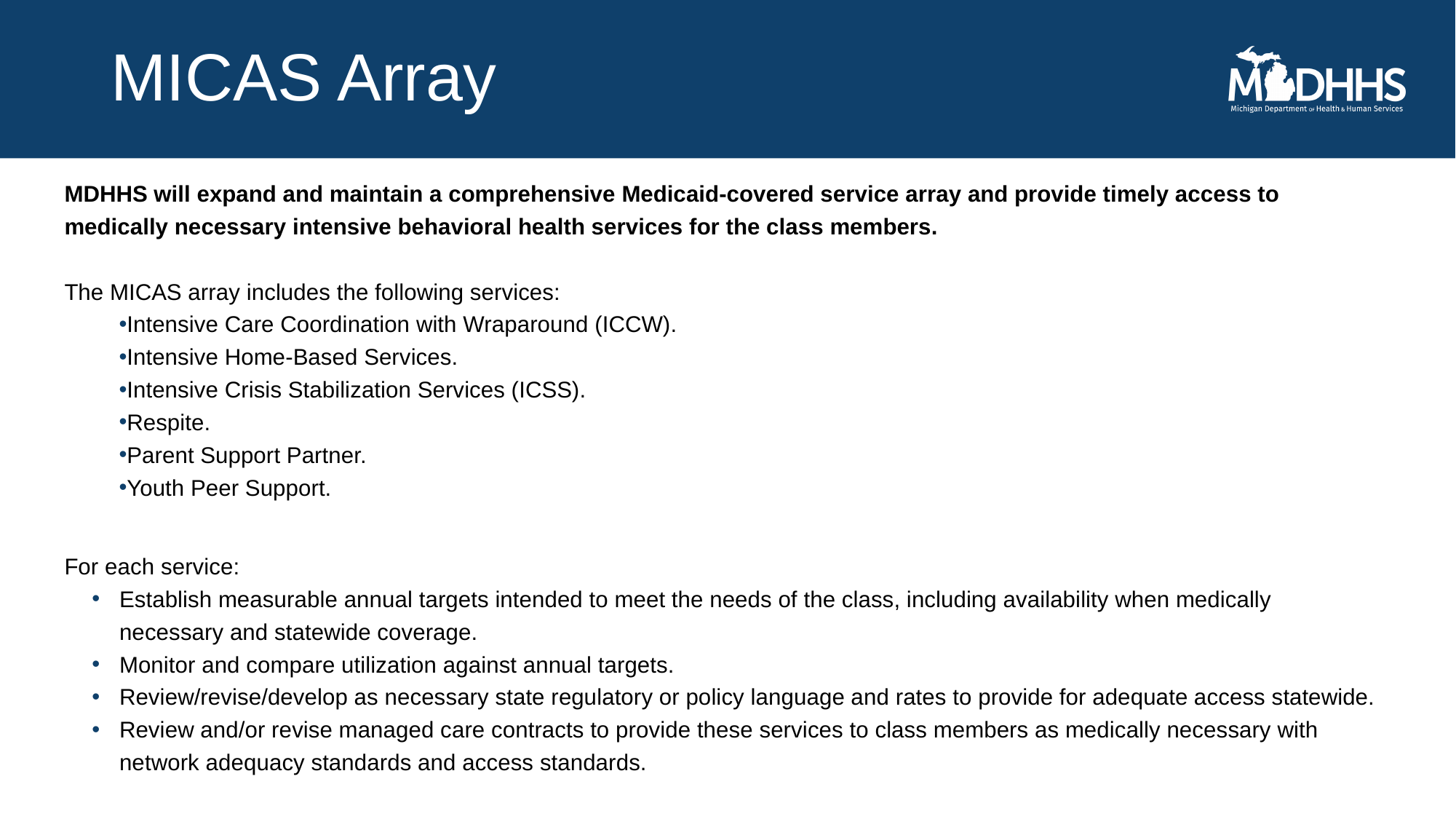

# MICAS Array
MDHHS will expand and maintain a comprehensive Medicaid-covered service array and provide timely access to medically necessary intensive behavioral health services for the class members.

The MICAS array includes the following services:
Intensive Care Coordination with Wraparound (ICCW).
Intensive Home-Based Services.
Intensive Crisis Stabilization Services (ICSS).
Respite.
Parent Support Partner.
Youth Peer Support.

For each service:
Establish measurable annual targets intended to meet the needs of the class, including availability when medically necessary and statewide coverage.
Monitor and compare utilization against annual targets.
Review/revise/develop as necessary state regulatory or policy language and rates to provide for adequate access statewide.
Review and/or revise managed care contracts to provide these services to class members as medically necessary with network adequacy standards and access standards.